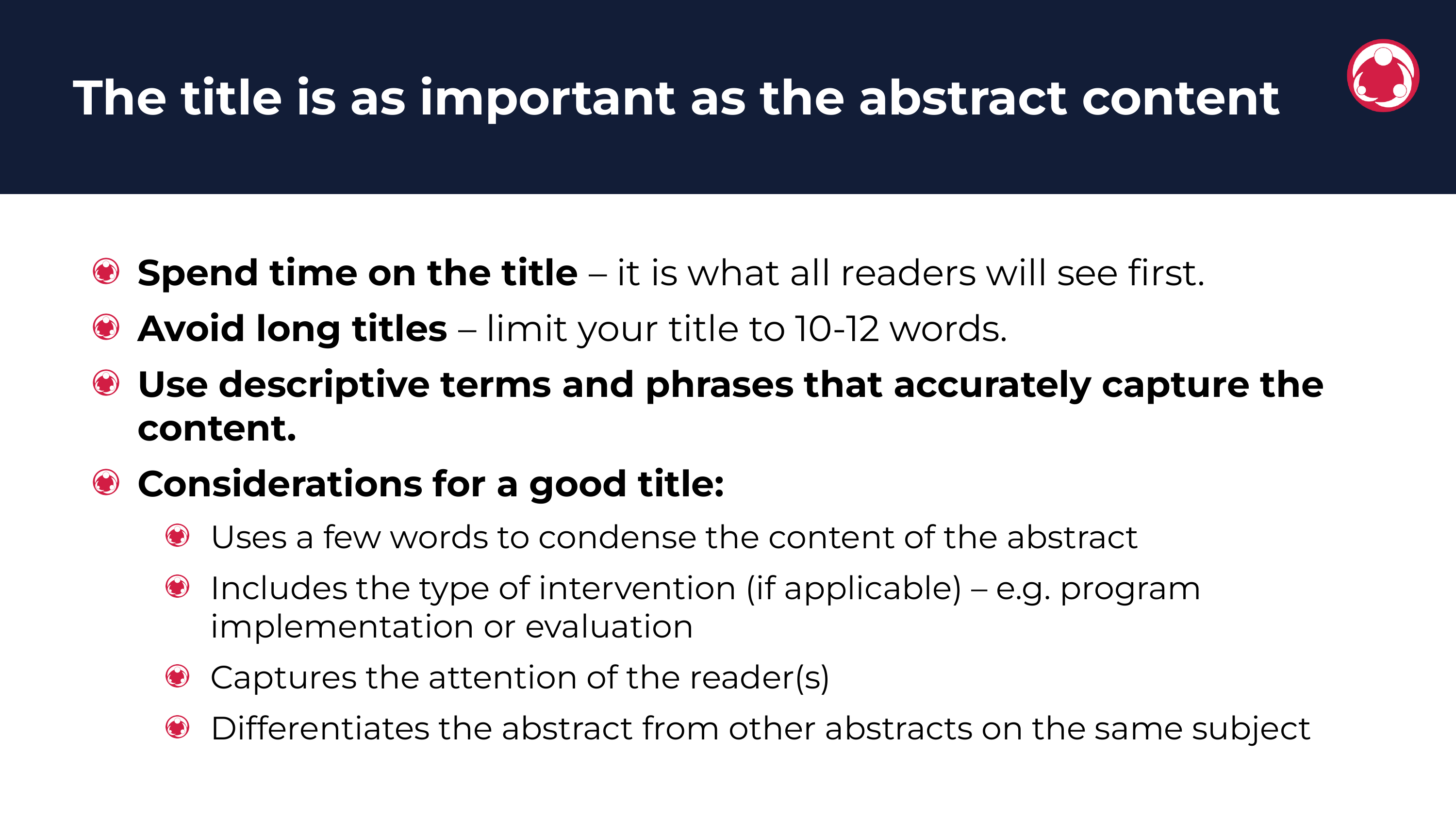

The title is as important as the abstract content
Spend time on the title – it is what all readers will see first.
Avoid long titles – limit your title to 10-12 words.
Use descriptive terms and phrases that accurately capture the content.
Considerations for a good title:
Uses a few words to condense the content of the abstract
Includes the type of intervention (if applicable) – e.g. program implementation or evaluation
Captures the attention of the reader(s)
Differentiates the abstract from other abstracts on the same subject